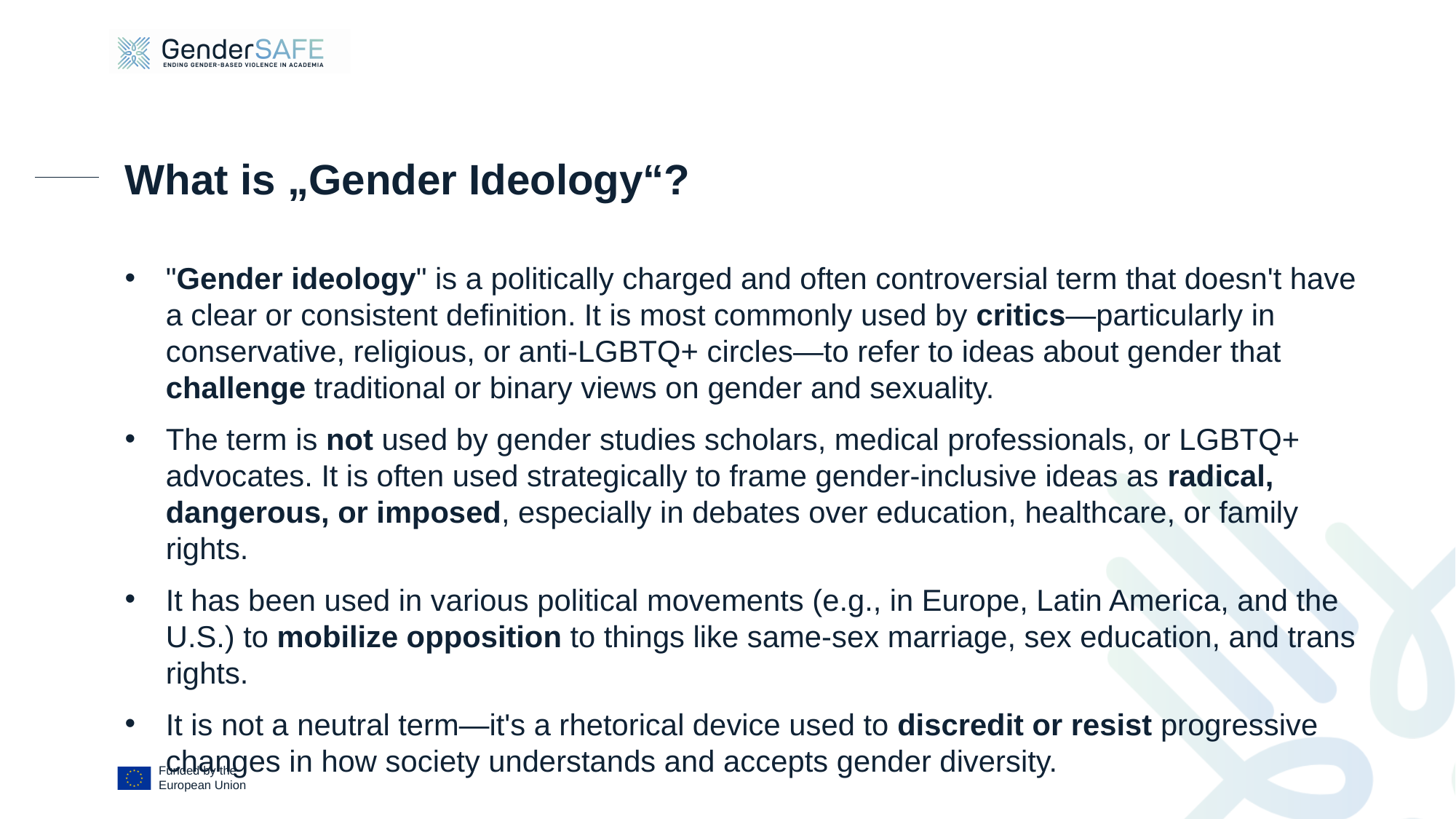

# What is „Gender Ideology“?
"Gender ideology" is a politically charged and often controversial term that doesn't have a clear or consistent definition. It is most commonly used by critics—particularly in conservative, religious, or anti-LGBTQ+ circles—to refer to ideas about gender that challenge traditional or binary views on gender and sexuality.
The term is not used by gender studies scholars, medical professionals, or LGBTQ+ advocates. It is often used strategically to frame gender-inclusive ideas as radical, dangerous, or imposed, especially in debates over education, healthcare, or family rights.
It has been used in various political movements (e.g., in Europe, Latin America, and the U.S.) to mobilize opposition to things like same-sex marriage, sex education, and trans rights.
It is not a neutral term—it's a rhetorical device used to discredit or resist progressive changes in how society understands and accepts gender diversity.